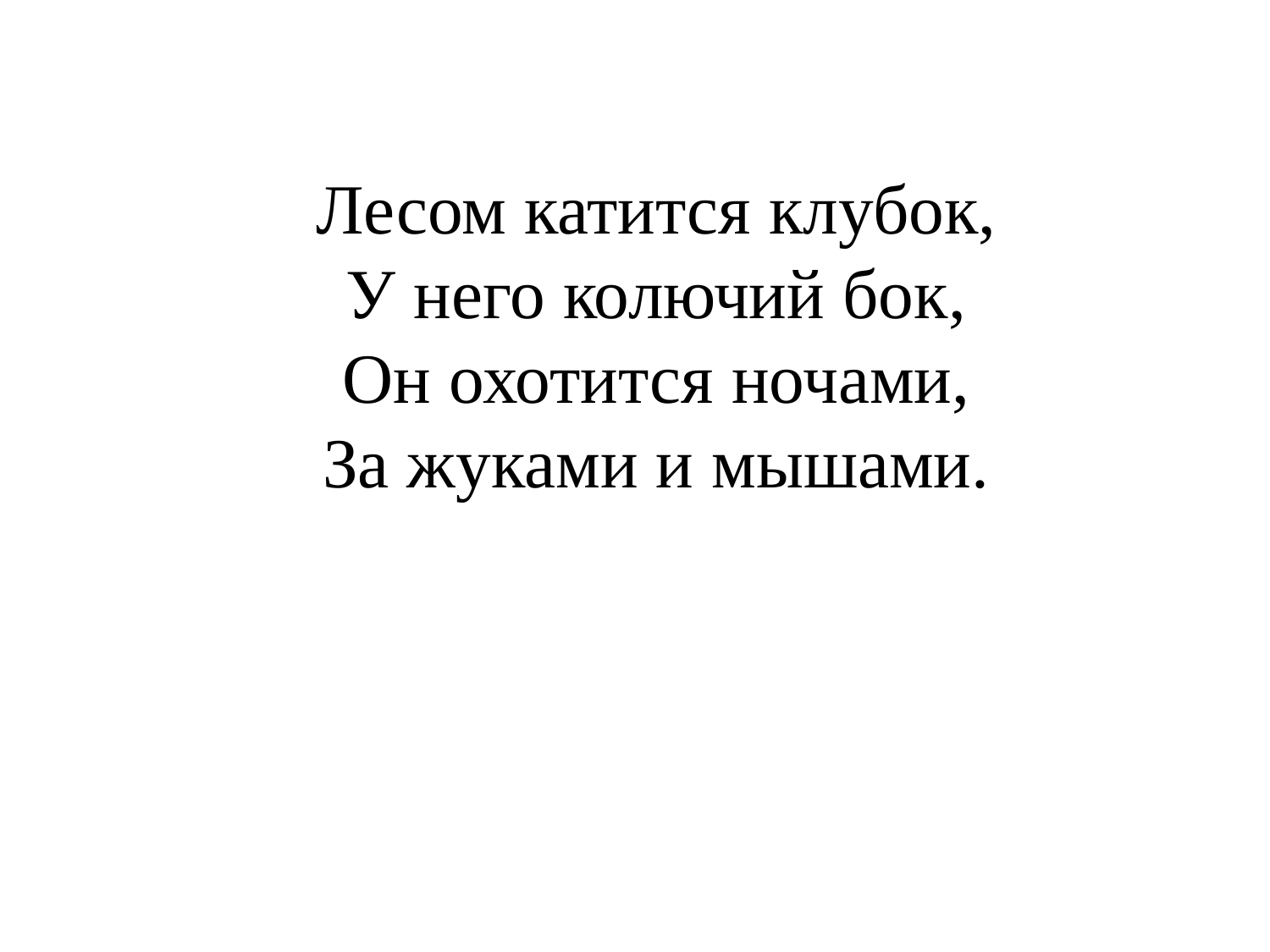

# Лесом катится клубок, У него колючий бок, Он охотится ночами, За жуками и мышами.